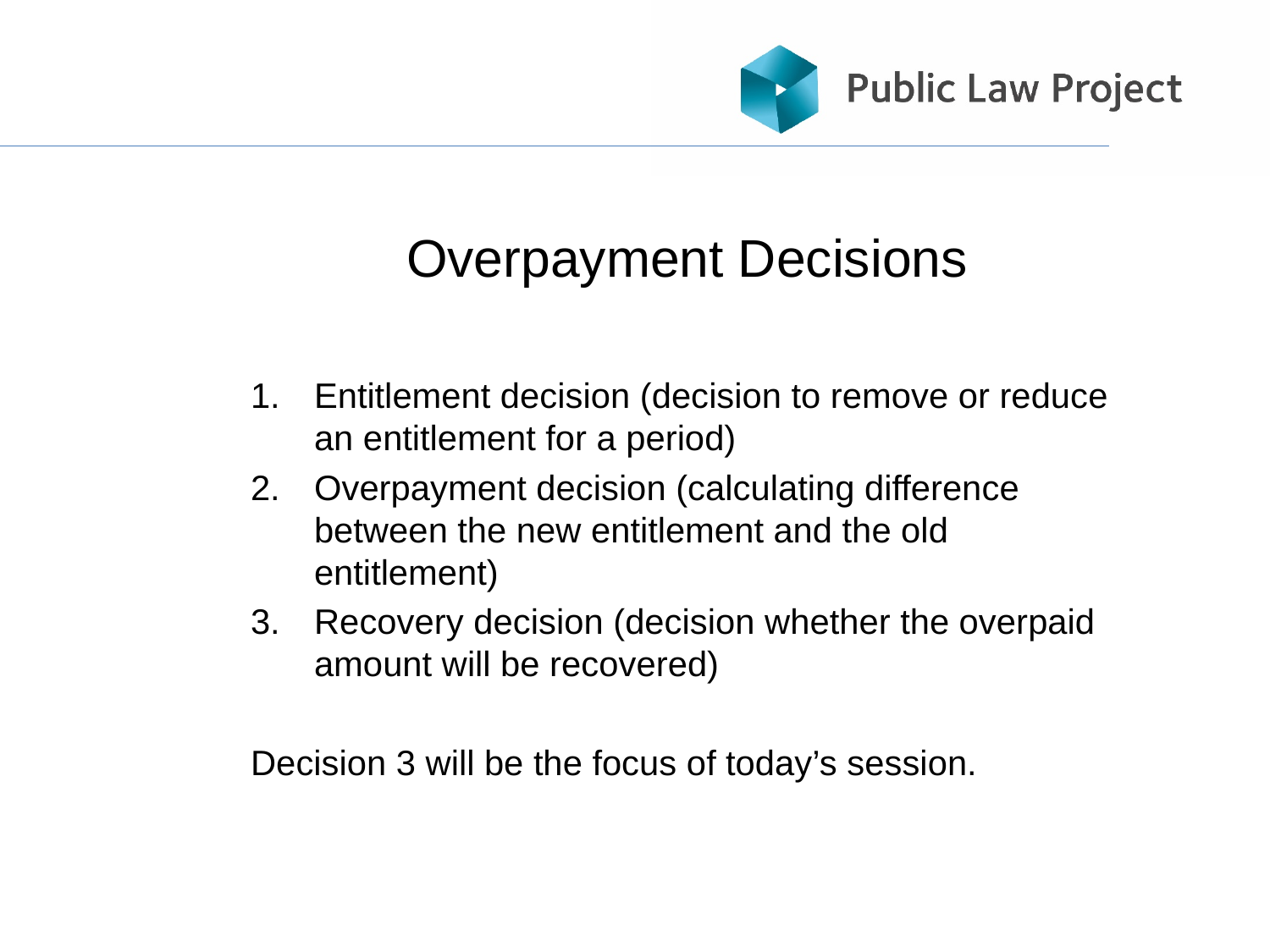

# Overpayment Decisions
Entitlement decision (decision to remove or reduce an entitlement for a period)
Overpayment decision (calculating difference between the new entitlement and the old entitlement)
Recovery decision (decision whether the overpaid amount will be recovered)

Decision 3 will be the focus of today’s session.